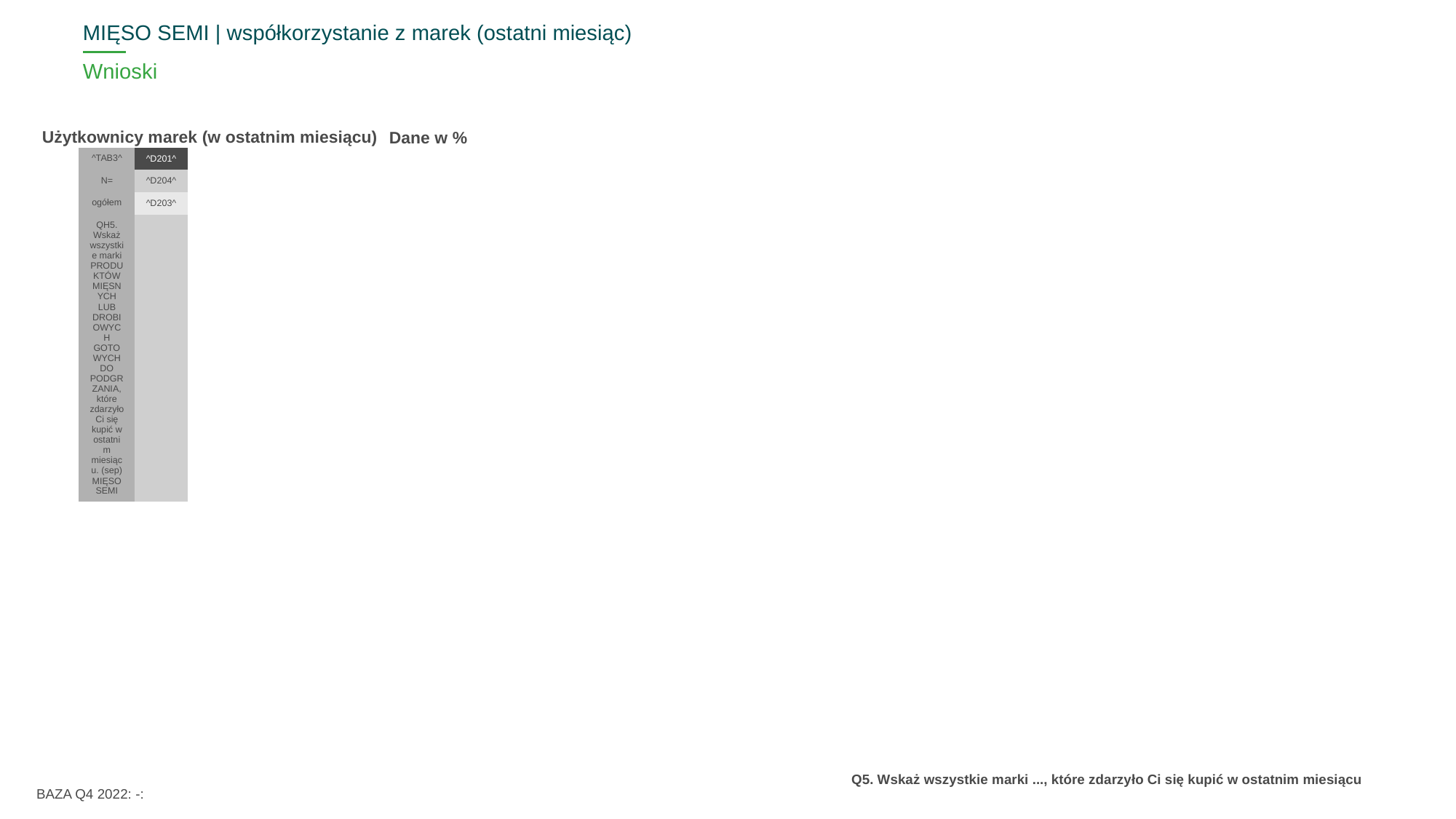

MIĘSO SEMI | współkorzystanie z marek (ostatni miesiąc)
# Wnioski
Użytkownicy marek (w ostatnim miesiącu)
Dane w %
| ^TAB3^ | ^D201^ |
| --- | --- |
| N= | ^D204^ |
| ogółem | ^D203^ |
| QH5. Wskaż wszystkie marki PRODUKTÓW MIĘSNYCH LUB DROBIOWYCH GOTOWYCH DO PODGRZANIA, które zdarzyło Ci się kupić w ostatnim miesiącu. (sep) MIĘSO SEMI |  |

BAZA Q4 2022: -:
Q5. Wskaż wszystkie marki ..., które zdarzyło Ci się kupić w ostatnim miesiącu